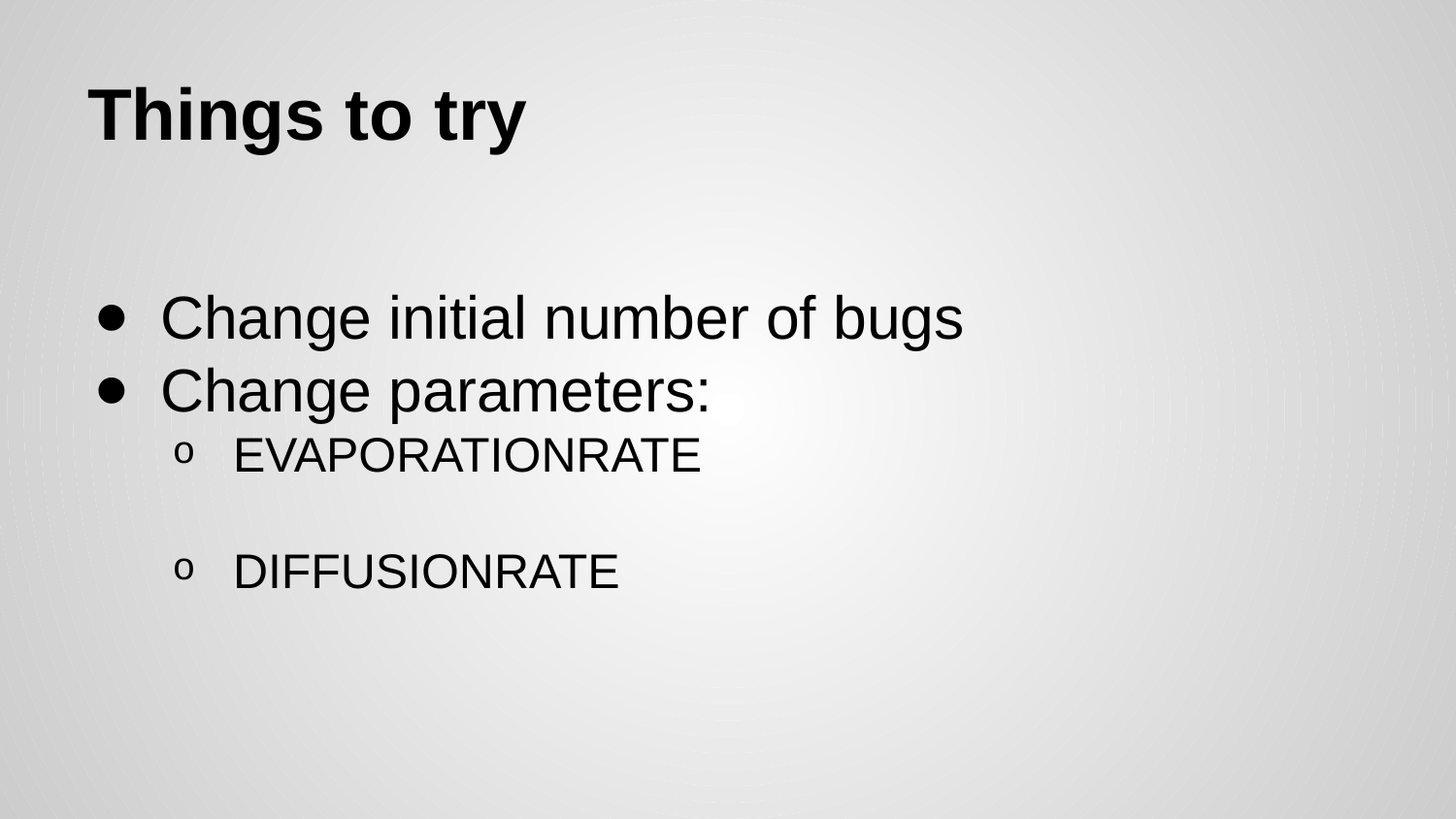

# Things to try
Change initial number of bugs
Change parameters:
EVAPORATIONRATE
DIFFUSIONRATE